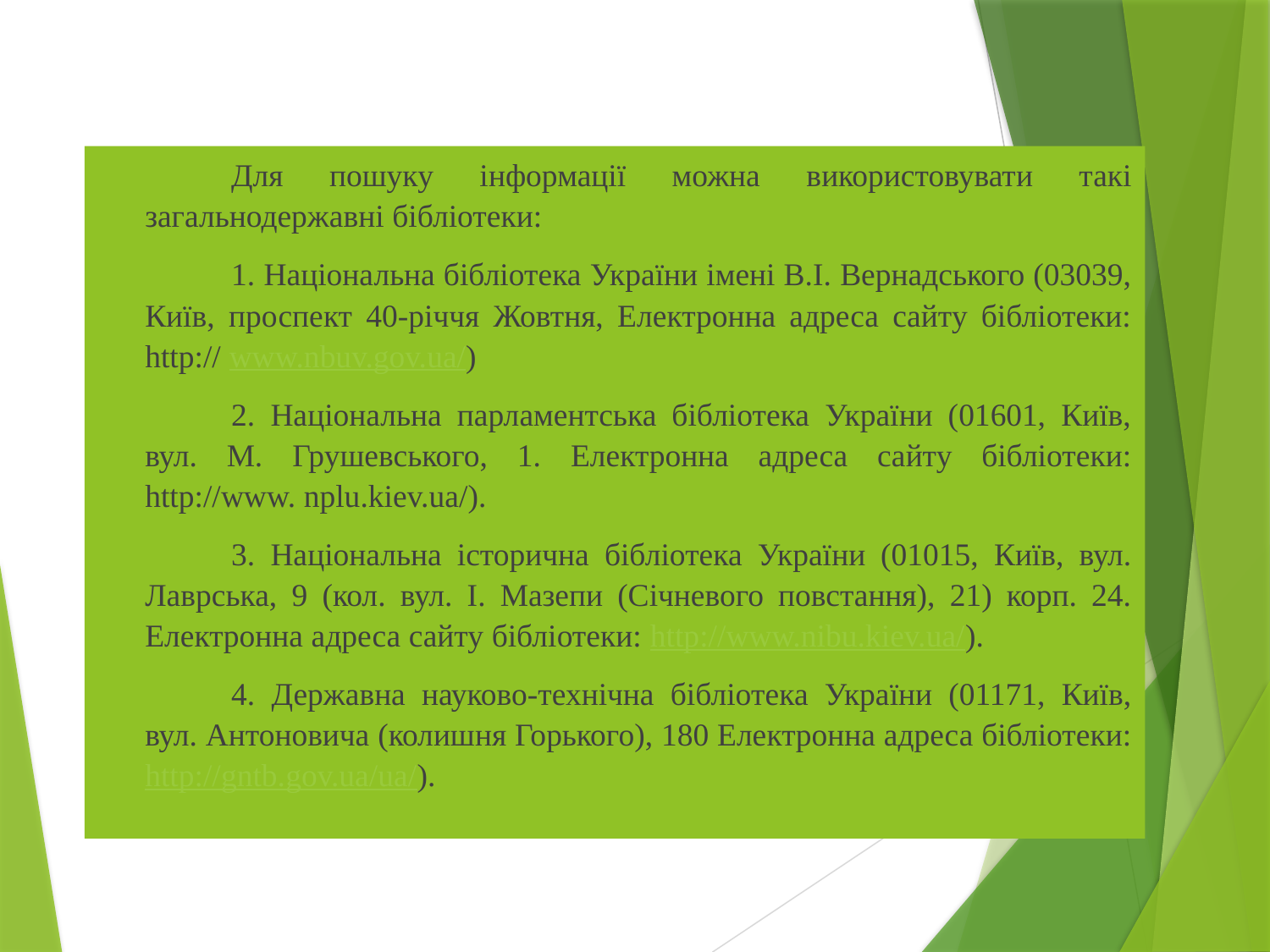

Для пошуку інформації можна використовувати такі загальнодержавні бібліотеки:
1. Національна бібліотека України імені В.І. Вернадського (03039, Київ, проспект 40-річчя Жовтня, Електронна адреса сайту бібліотеки: http:// www.nbuv.gov.ua/)
2. Національна парламентська бібліотека України (01601, Київ, вул. М. Грушевського, 1. Електронна адреса сайту бібліотеки: http://www. nplu.kiev.ua/).
3. Національна історична бібліотека України (01015, Київ, вул. Лаврська, 9 (кол. вул. І. Мазепи (Січневого повстання), 21) корп. 24. Електронна адреса сайту бібліотеки: http://www.nibu.kiev.ua/).
4. Державна науково-технічна бібліотека України (01171, Київ, вул. Антоновича (колишня Горького), 180 Електронна адреса бібліотеки: http://gntb.gov.ua/ua/).